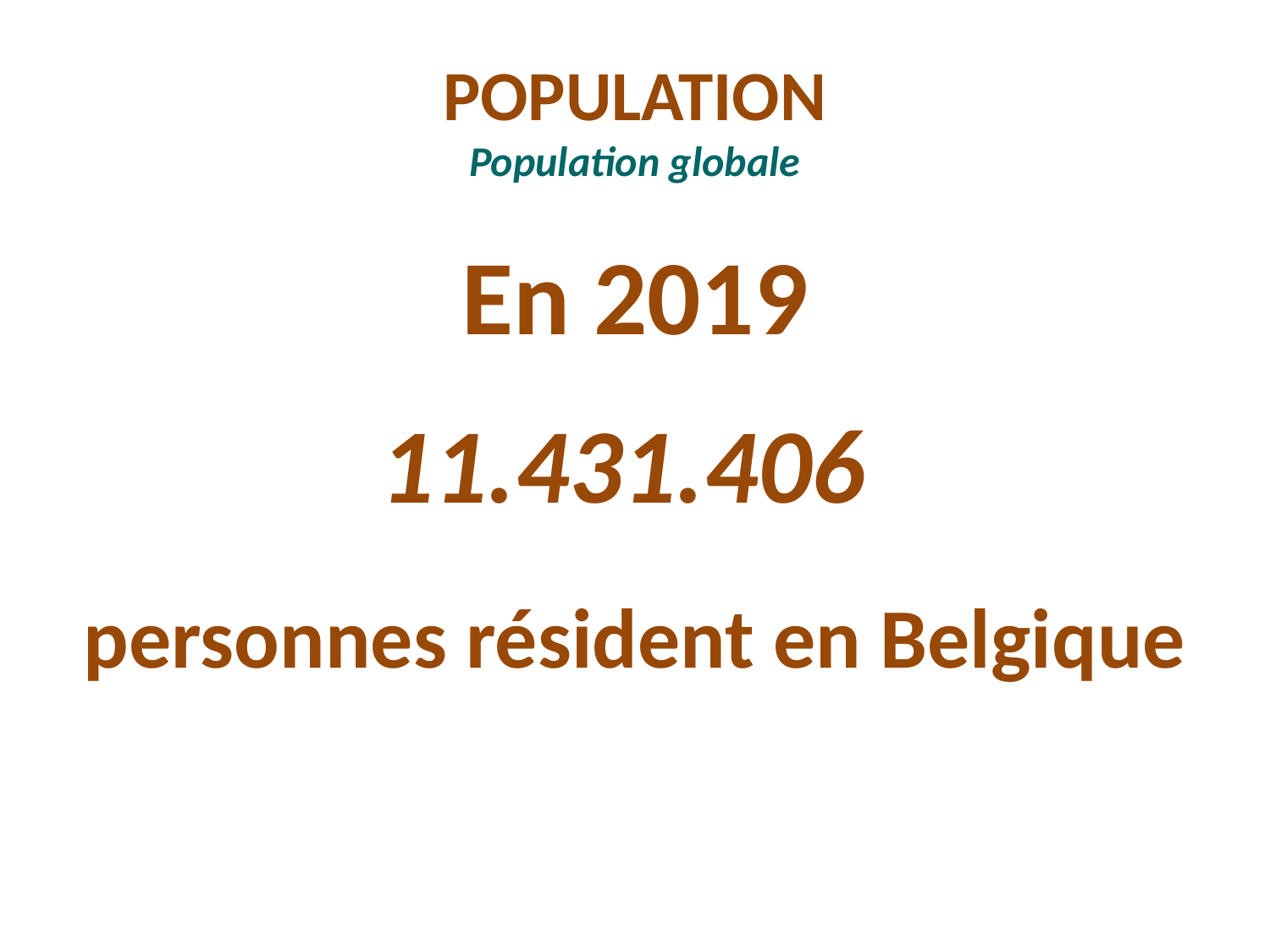

# POPULATION Population globale
En 2019

11.431.406

personnes résident en Belgique